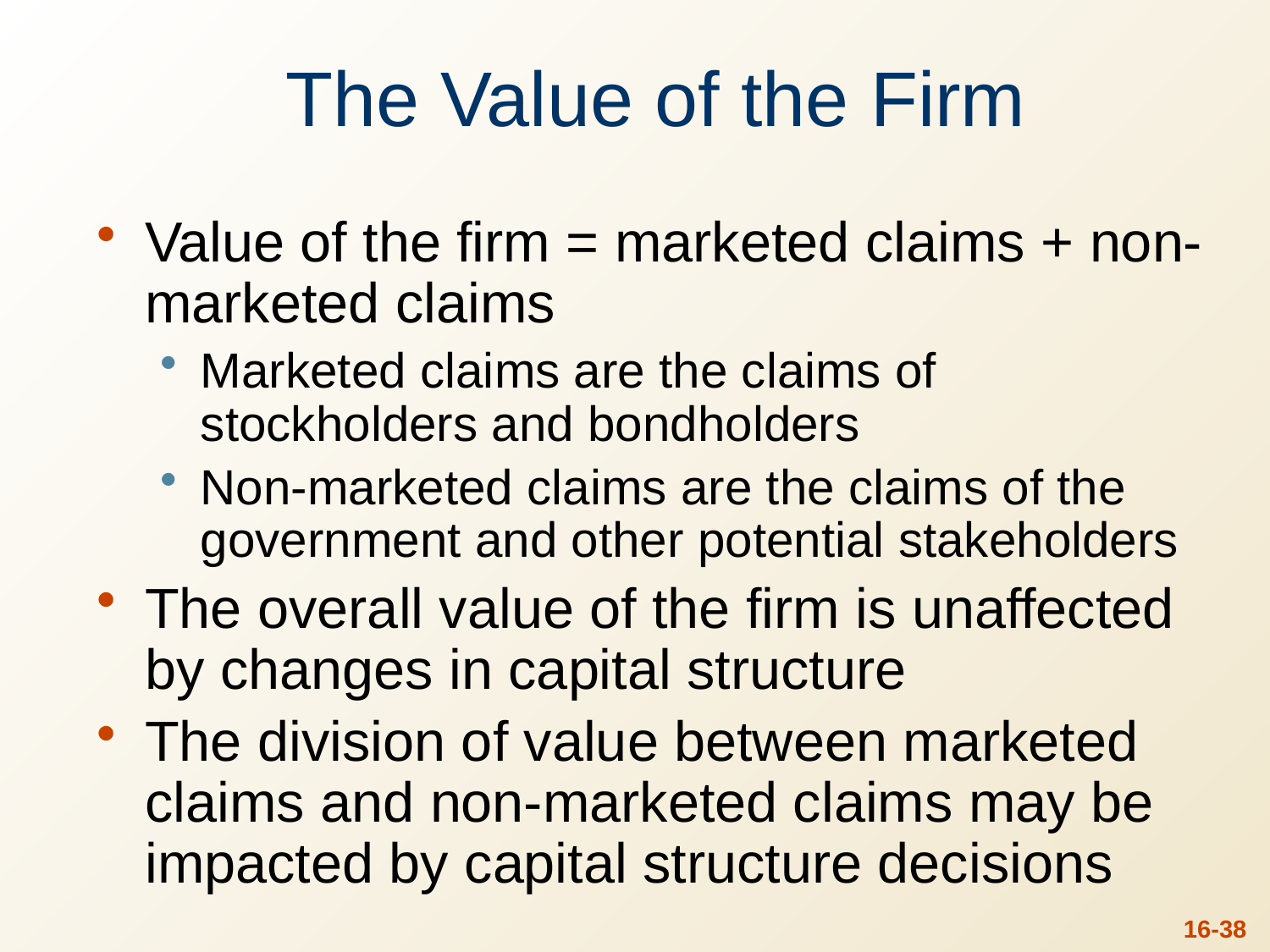

# The Value of the Firm
Value of the firm = marketed claims + non-marketed claims
Marketed claims are the claims of stockholders and bondholders
Non-marketed claims are the claims of the government and other potential stakeholders
The overall value of the firm is unaffected by changes in capital structure
The division of value between marketed claims and non-marketed claims may be impacted by capital structure decisions
16-38